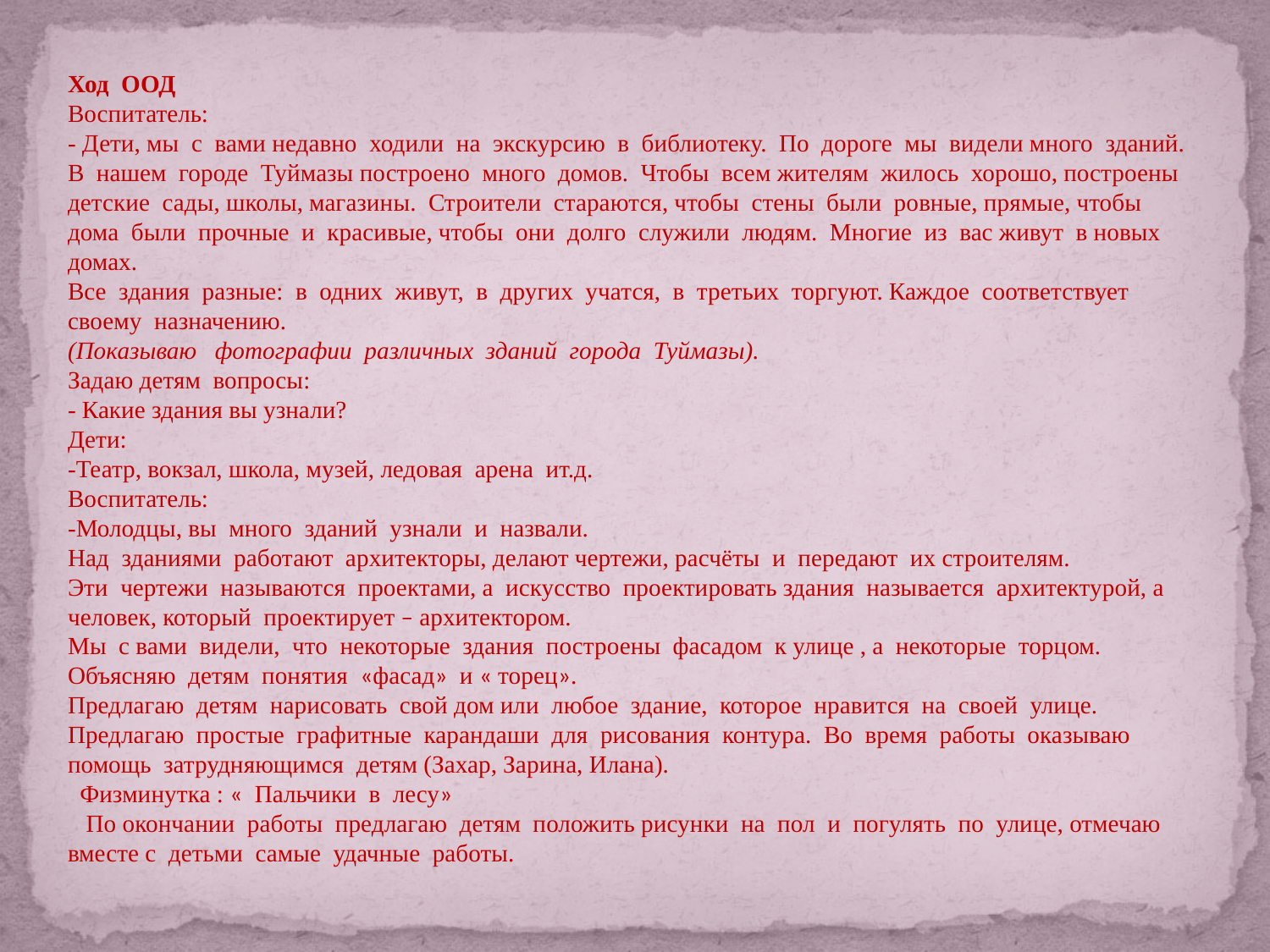

Ход  ООД
Воспитатель:
- Дети, мы  с  вами недавно  ходили  на  экскурсию  в  библиотеку.  По  дороге  мы  видели много  зданий.  В  нашем  городе  Туймазы построено  много  домов.  Чтобы  всем жителям  жилось  хорошо, построены  детские  сады, школы, магазины.  Строители  стараются, чтобы  стены  были  ровные, прямые, чтобы  дома  были  прочные  и  красивые, чтобы  они  долго  служили  людям.  Многие  из  вас живут  в новых  домах.
Все  здания  разные:  в  одних  живут,  в  других  учатся,  в  третьих  торгуют. Каждое  соответствует  своему  назначению.
(Показываю   фотографии  различных  зданий  города  Туймазы).
Задаю детям  вопросы:
- Какие здания вы узнали?
Дети:
-Театр, вокзал, школа, музей, ледовая  арена  ит.д.
Воспитатель:
-Молодцы, вы  много  зданий  узнали  и  назвали.
Над  зданиями  работают  архитекторы, делают чертежи, расчёты  и  передают  их строителям.
Эти  чертежи  называются  проектами, а  искусство  проектировать здания  называется  архитектурой, а  человек, который  проектирует – архитектором.
Мы  с вами  видели,  что  некоторые  здания  построены  фасадом  к улице , а  некоторые  торцом.   Объясняю  детям  понятия  «фасад»  и « торец».
Предлагаю  детям  нарисовать  свой дом или  любое  здание,  которое  нравится  на  своей  улице.  Предлагаю  простые  графитные  карандаши  для  рисования  контура.  Во  время  работы  оказываю  помощь  затрудняющимся  детям (Захар, Зарина, Илана).
  Физминутка : «  Пальчики  в  лесу»
   По окончании  работы  предлагаю  детям  положить рисунки  на  пол  и  погулять  по  улице, отмечаю  вместе с  детьми  самые  удачные  работы.